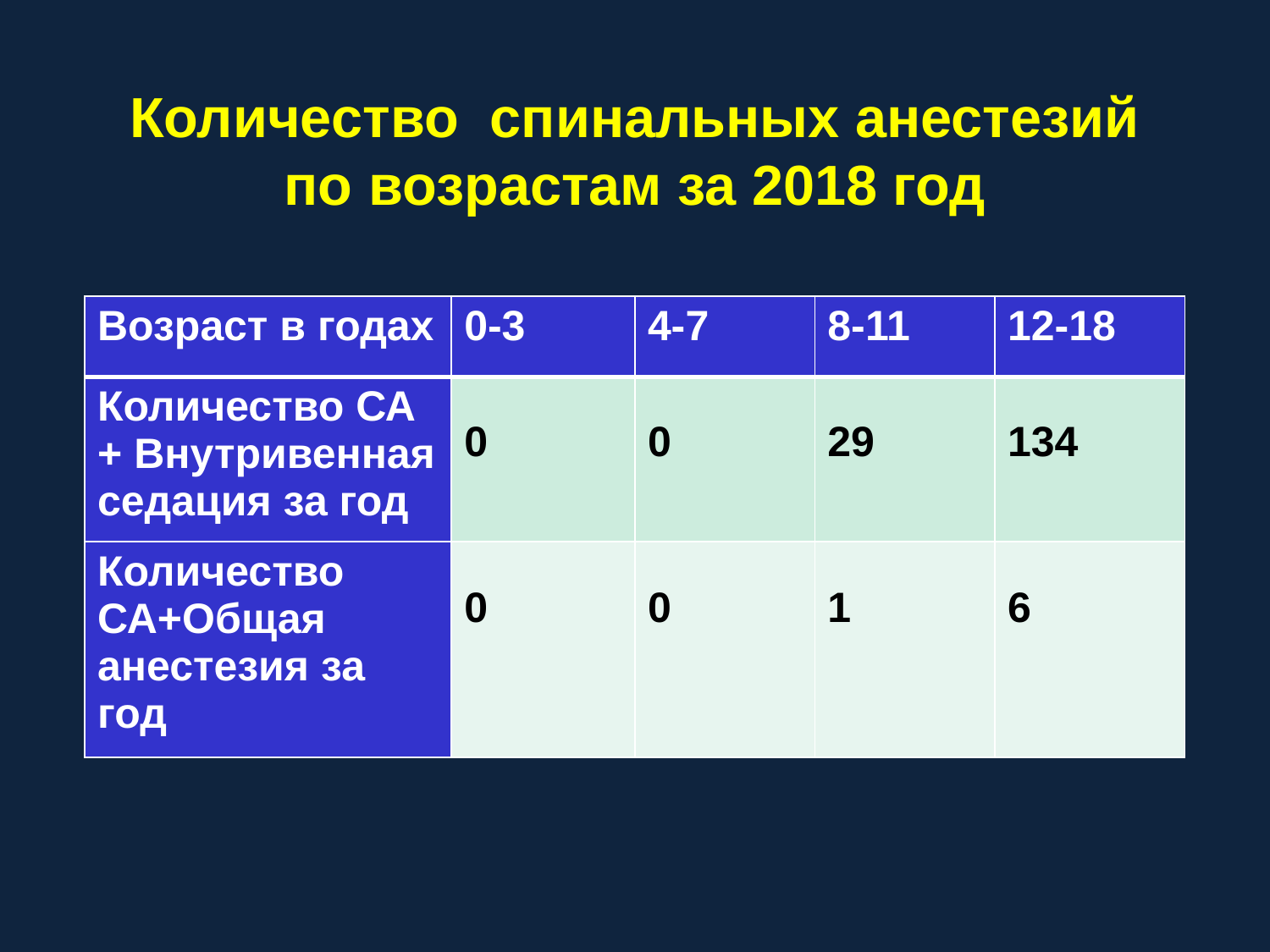

Количество  спинальных анестезий по возрастам за 2018 год
| Возраст в годах | 0-3 | 4-7 | 8-11 | 12-18 |
| --- | --- | --- | --- | --- |
| Количество СА + Внутривенная седация за год | 0 | 0 | 29 | 134 |
| Количество СА+Общая анестезия за год | 0 | 0 | 1 | 6 |